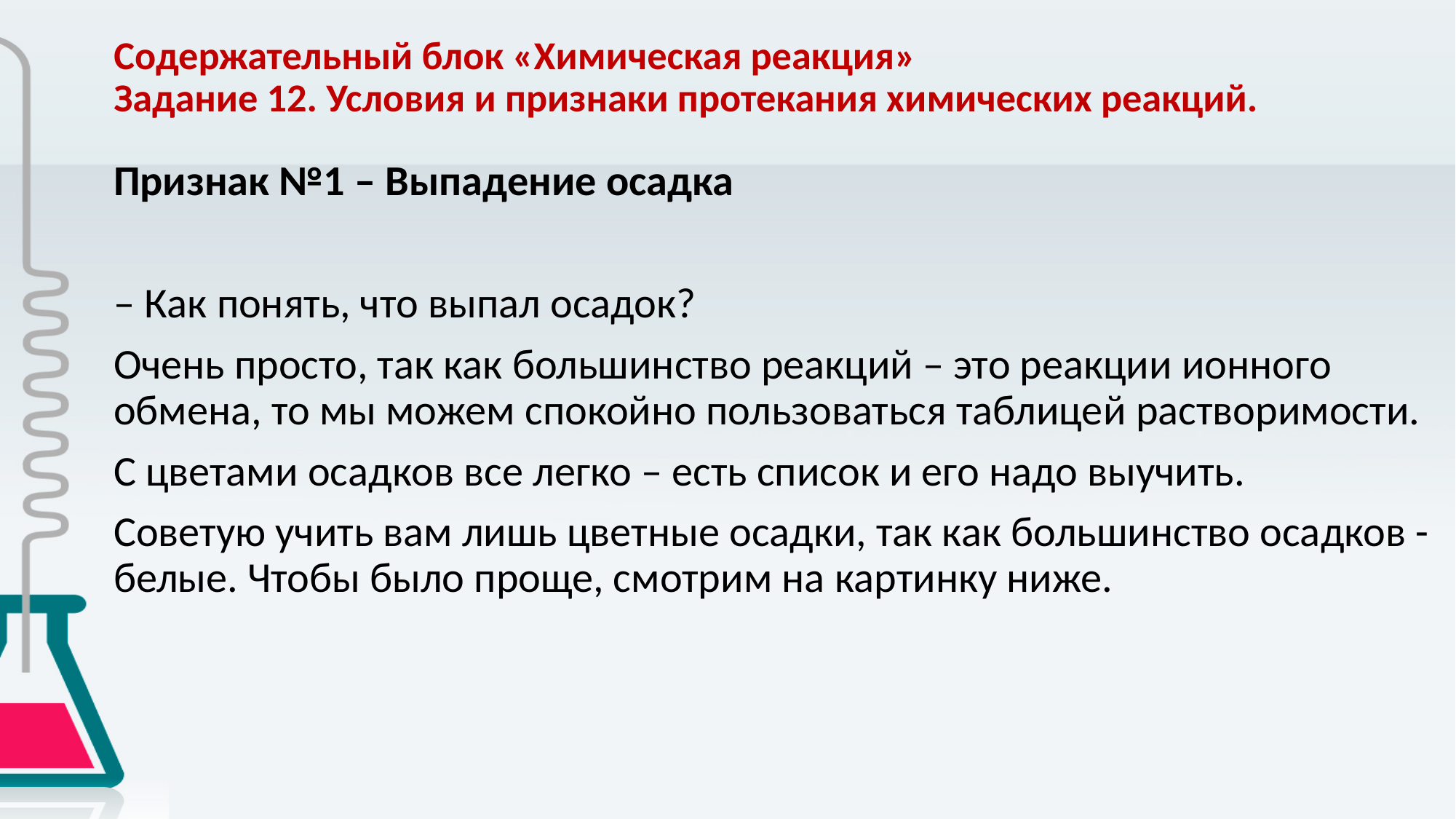

# Содержательный блок «Химическая реакция» Задание 12. Условия и признаки протекания химических реакций.
Признак №1 – Выпадение осадка

– Как понять, что выпал осадок?
Очень просто, так как большинство реакций – это реакции ионного обмена, то мы можем спокойно пользоваться таблицей растворимости.
С цветами осадков все легко – есть список и его надо выучить.
Советую учить вам лишь цветные осадки, так как большинство осадков - белые. Чтобы было проще, смотрим на картинку ниже.